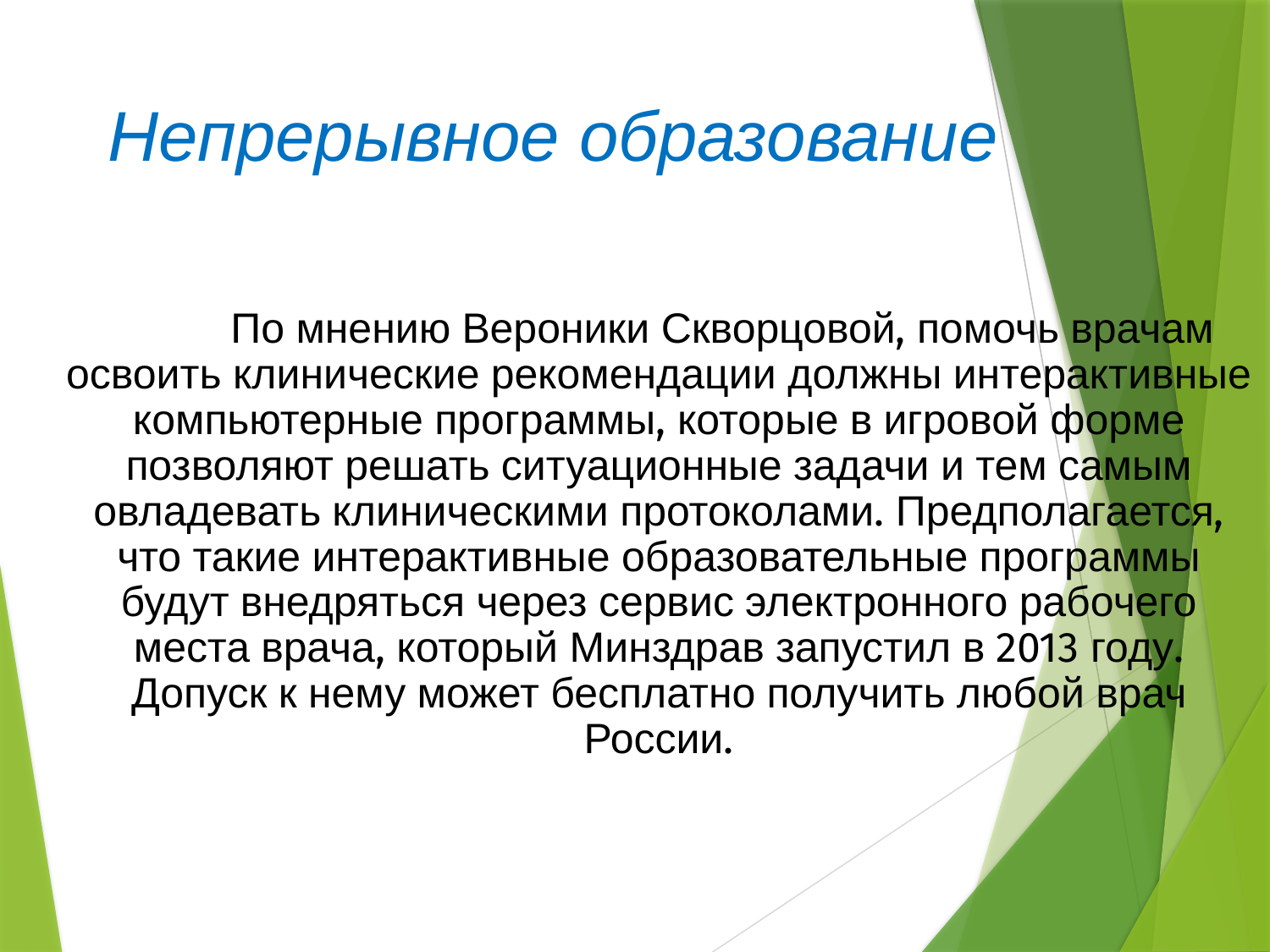

# Непрерывное образование
		По мнению Вероники Скворцовой, помочь врачам освоить клинические рекомендации должны интерактивные компьютерные программы, которые в игровой форме позволяют решать ситуационные задачи и тем самым овладевать клиническими протоколами. Предполагается, что такие интерактивные образовательные программы будут внедряться через сервис электронного рабочего места врача, который Минздрав запустил в 2013 году. Допуск к нему может бесплатно получить любой врач России.